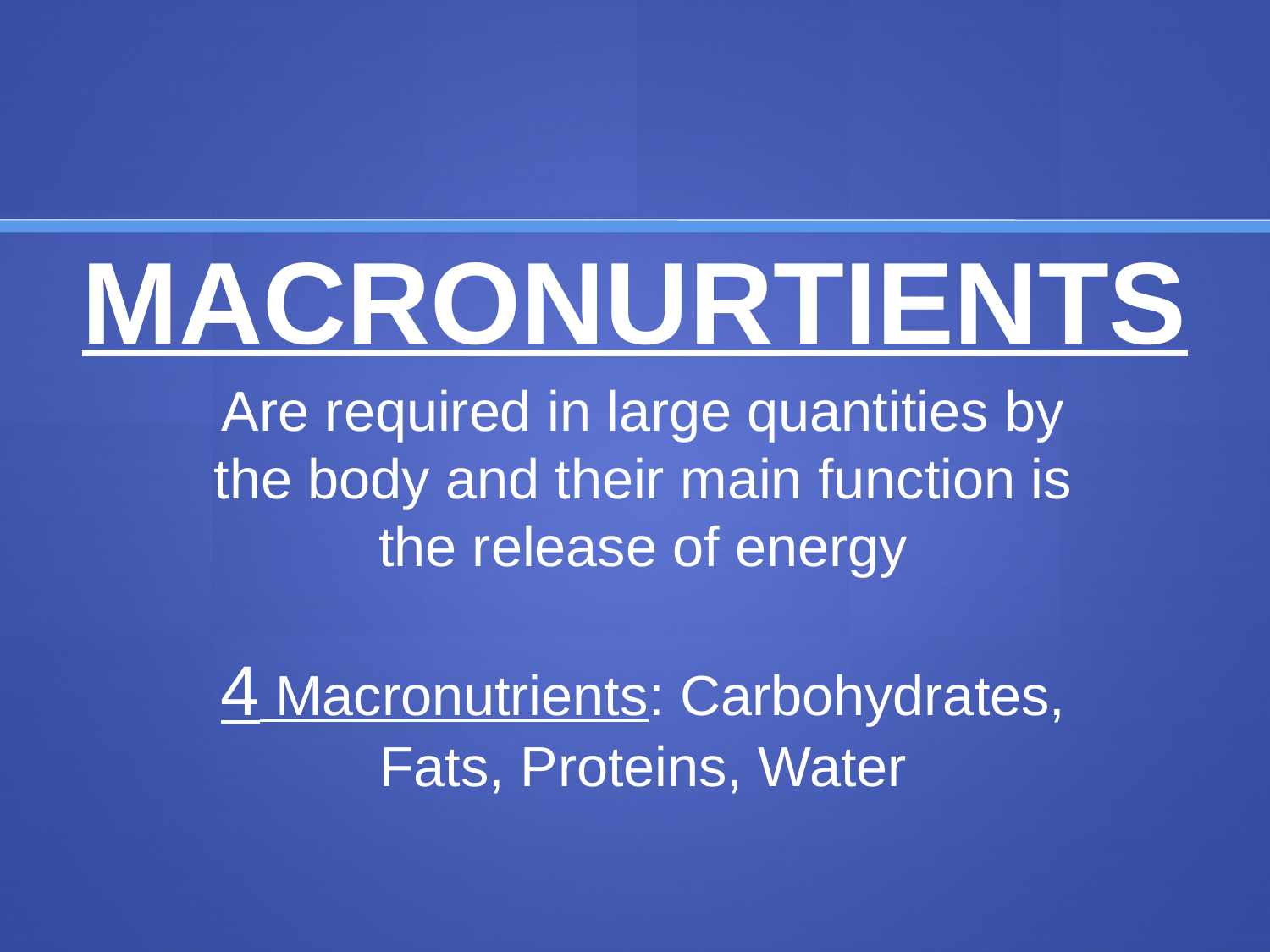

# MACRONURTIENTS
Are required in large quantities by the body and their main function is the release of energy

4 Macronutrients: Carbohydrates, Fats, Proteins, Water